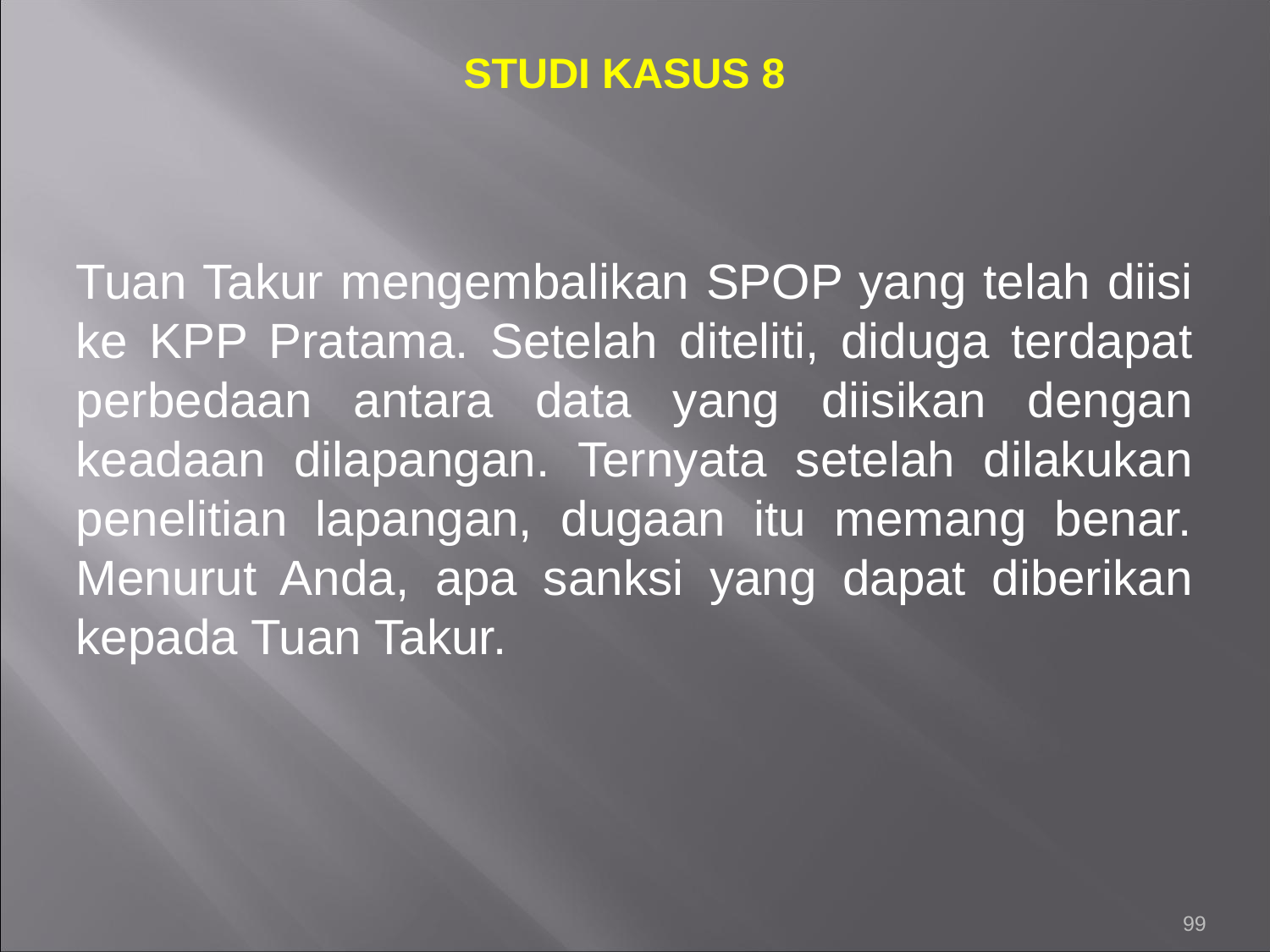

# STUDI KASUS 8
Tuan Takur mengembalikan SPOP yang telah diisi ke KPP Pratama. Setelah diteliti, diduga terdapat perbedaan antara data yang diisikan dengan keadaan dilapangan. Ternyata setelah dilakukan penelitian lapangan, dugaan itu memang benar. Menurut Anda, apa sanksi yang dapat diberikan kepada Tuan Takur.
99